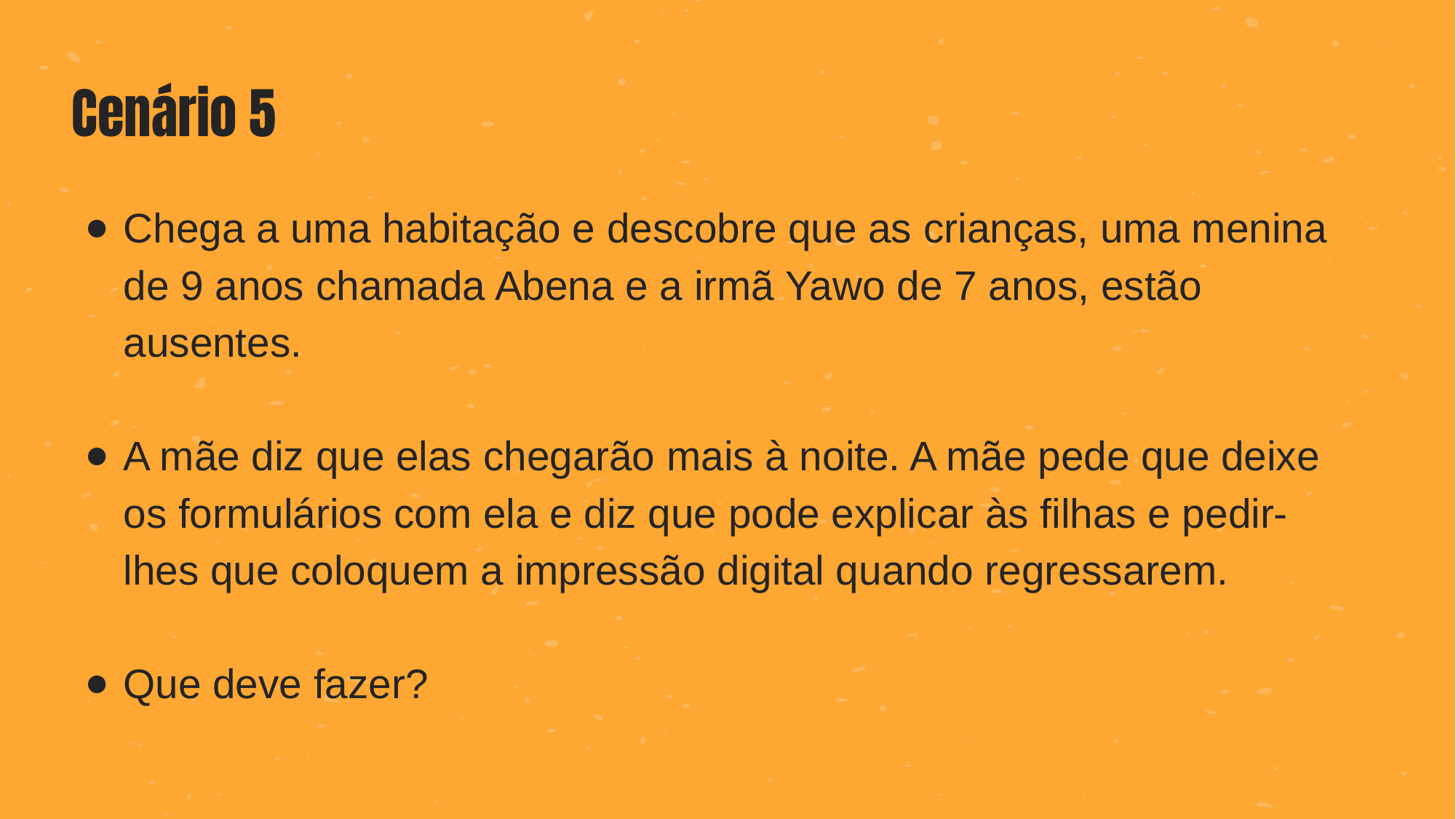

Cenário 5
Chega a uma habitação e descobre que as crianças, uma menina de 9 anos chamada Abena e a irmã Yawo de 7 anos, estão ausentes.

A mãe diz que elas chegarão mais à noite. A mãe pede que deixe os formulários com ela e diz que pode explicar às filhas e pedir-lhes que coloquem a impressão digital quando regressarem.

Que deve fazer?